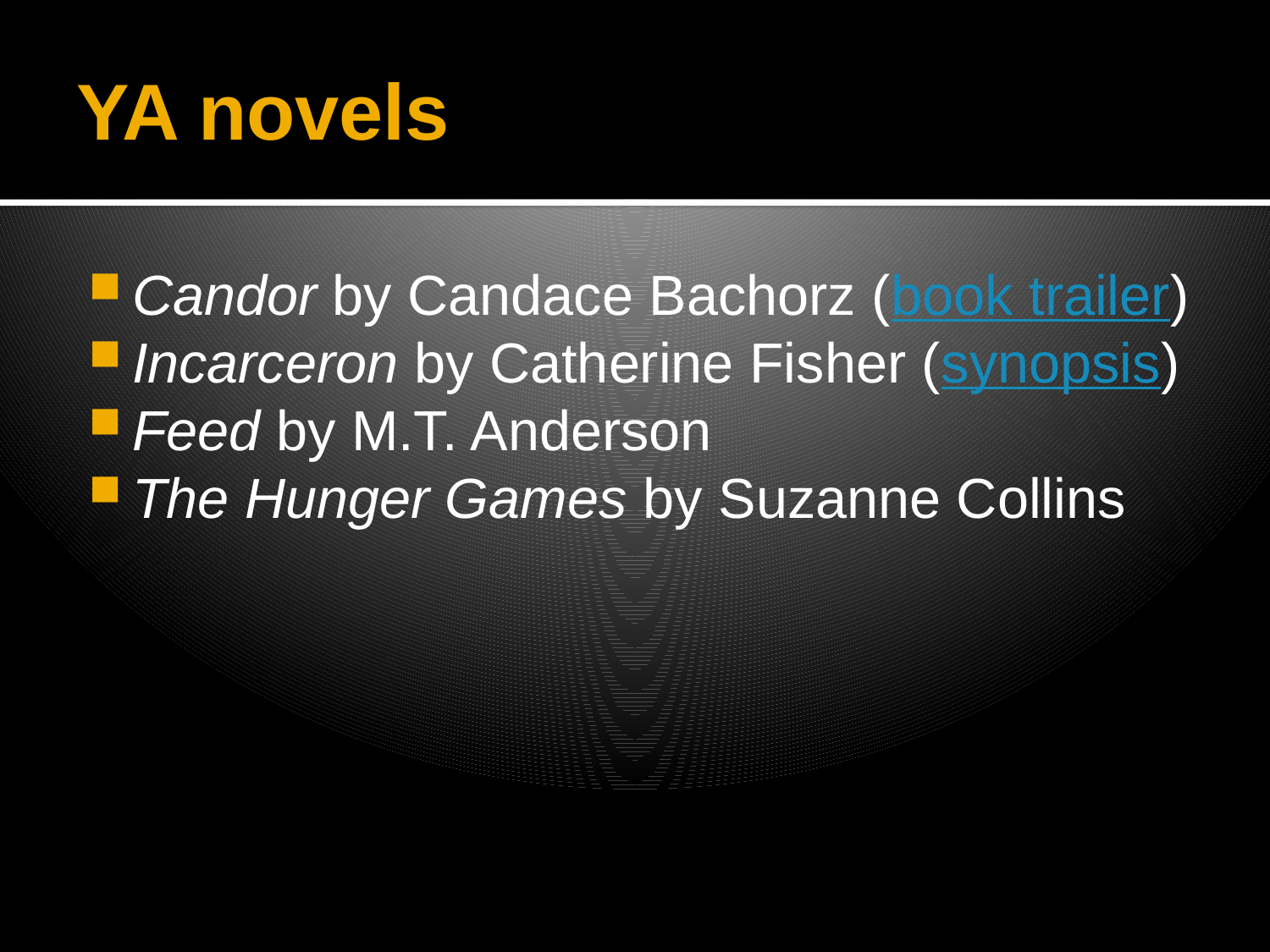

# YA novels
Candor by Candace Bachorz (book trailer)
Incarceron by Catherine Fisher (synopsis)
Feed by M.T. Anderson
The Hunger Games by Suzanne Collins